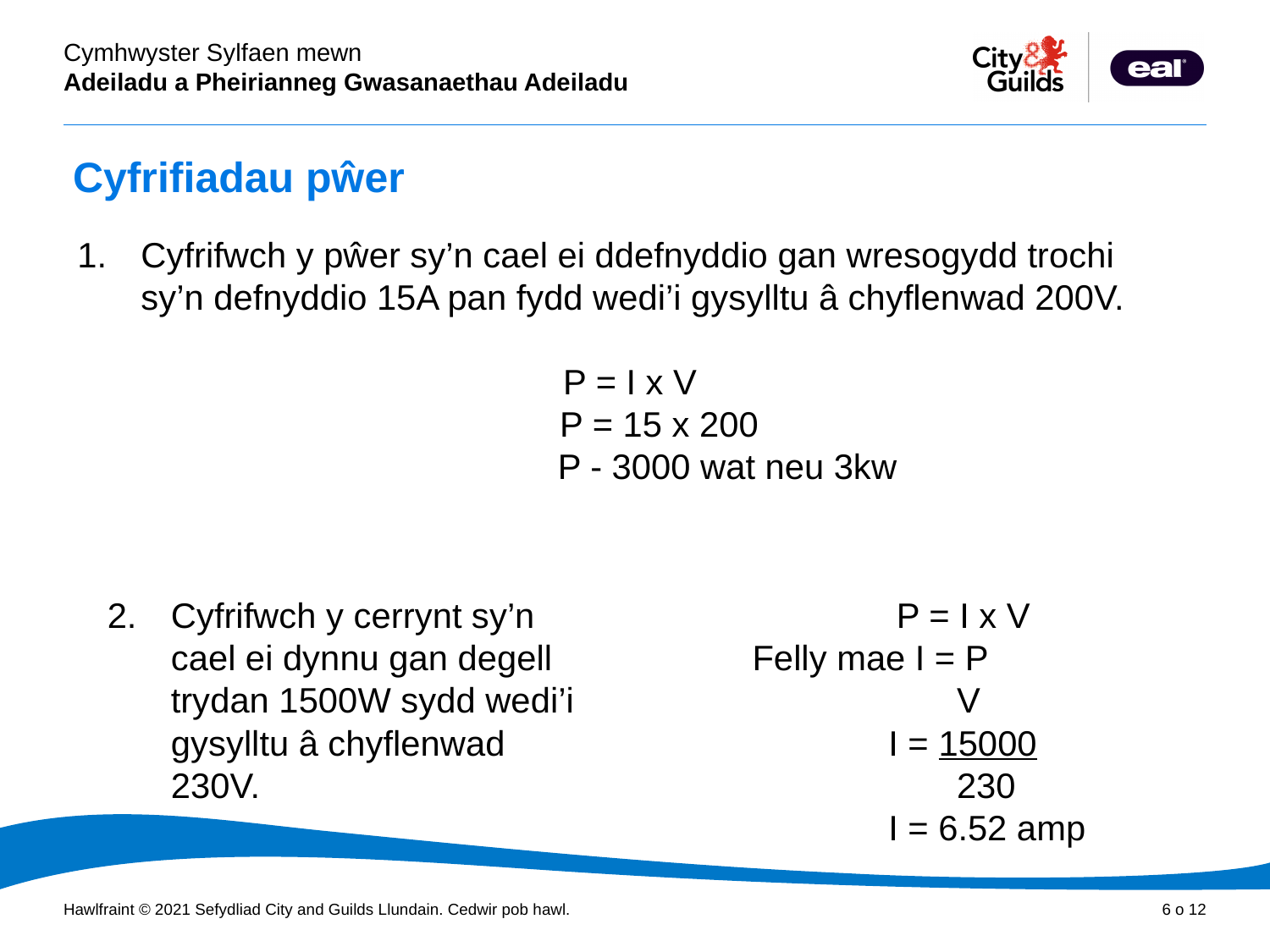

# Cyfrifiadau pŵer
Cyfrifwch y pŵer sy’n cael ei ddefnyddio gan wresogydd trochi sy’n defnyddio 15A pan fydd wedi’i gysylltu â chyflenwad 200V.

P = I x V
      P = 15 x 200
                    P - 3000 wat neu 3kw
Cyfrifwch y cerrynt sy’n cael ei dynnu gan degell trydan 1500W sydd wedi’i gysylltu â chyflenwad 230V.

                                     P = I x V
                                             Felly mae I = P
                                                                  V
                                                           I = 15000
                                                                  230
                                                           I = 6.52 amp